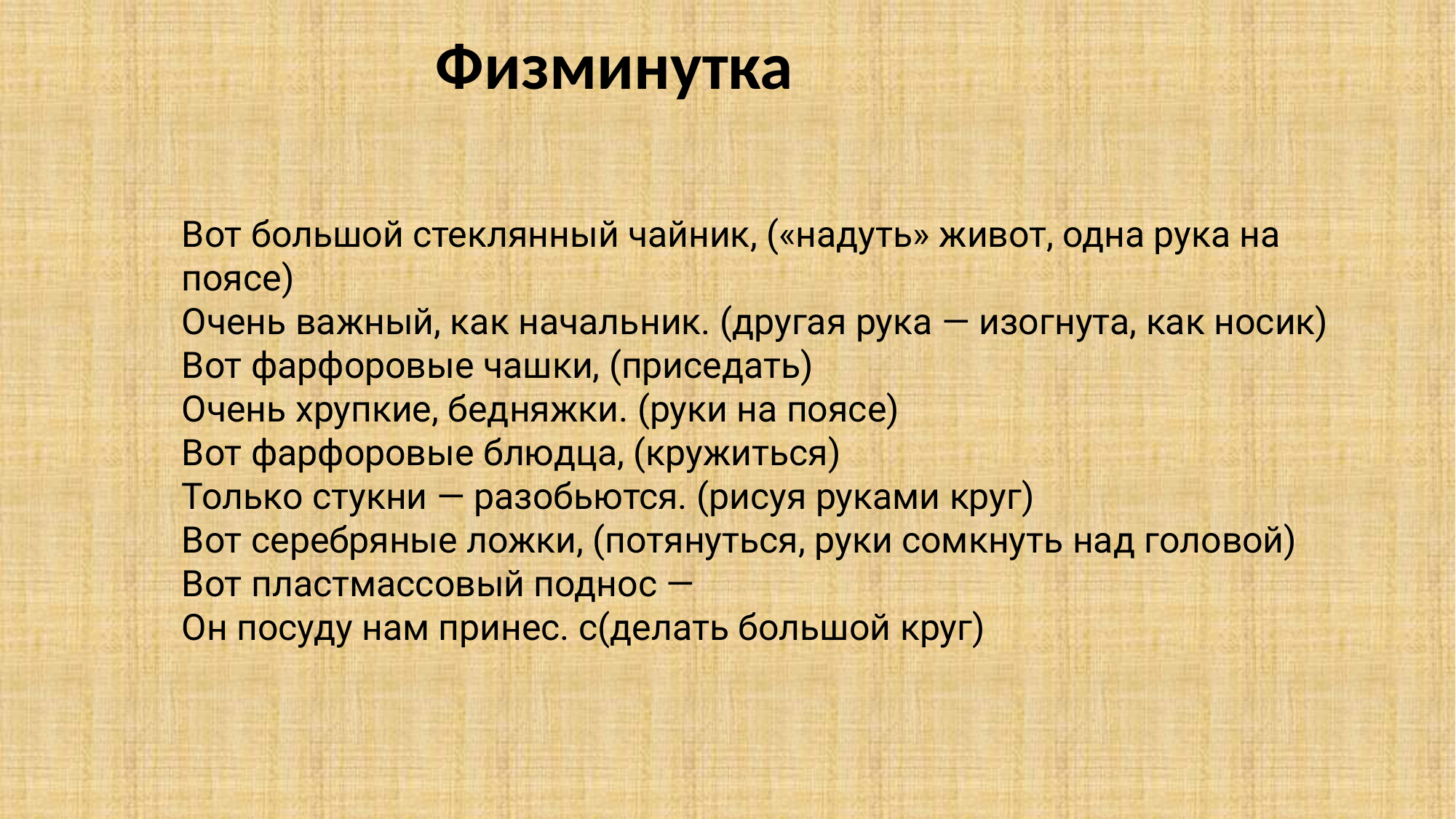

Физминутка
Вот большой стеклянный чайник, («надуть» живот, одна рука на поясе)
Очень важный, как начальник. (другая рука — изогнута, как носик)
Вот фарфоровые чашки, (приседать)
Очень хрупкие, бедняжки. (руки на поясе)
Вот фарфоровые блюдца, (кружиться)
Только стукни — разобьются. (рисуя руками круг)
Вот серебряные ложки, (потянуться, руки сомкнуть над головой)
Вот пластмассовый поднос —
Он посуду нам принес. с(делать большой круг)